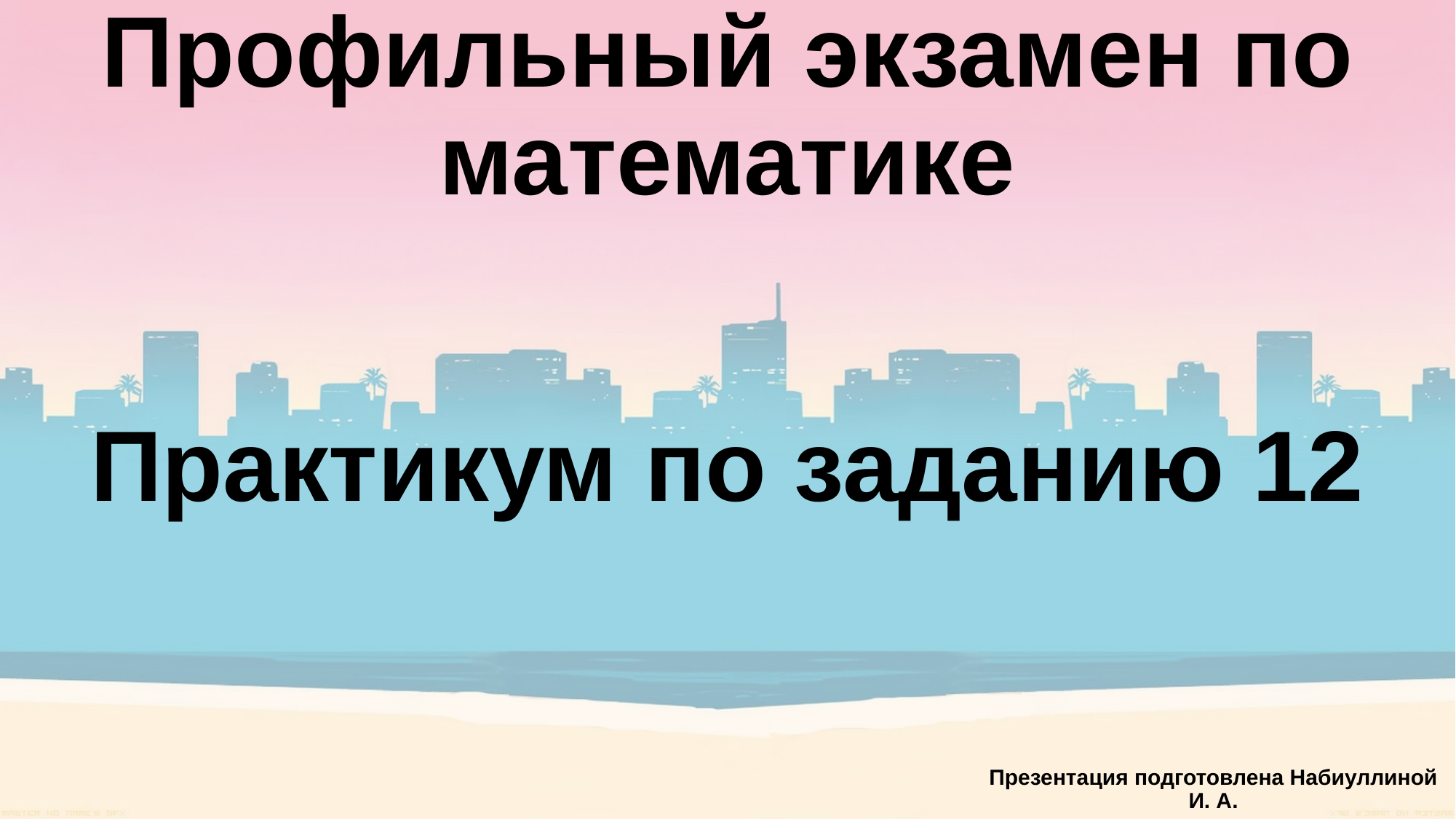

# Профильный экзамен по математике
Практикум по заданию 12
Презентация подготовлена Набиуллиной И. А.